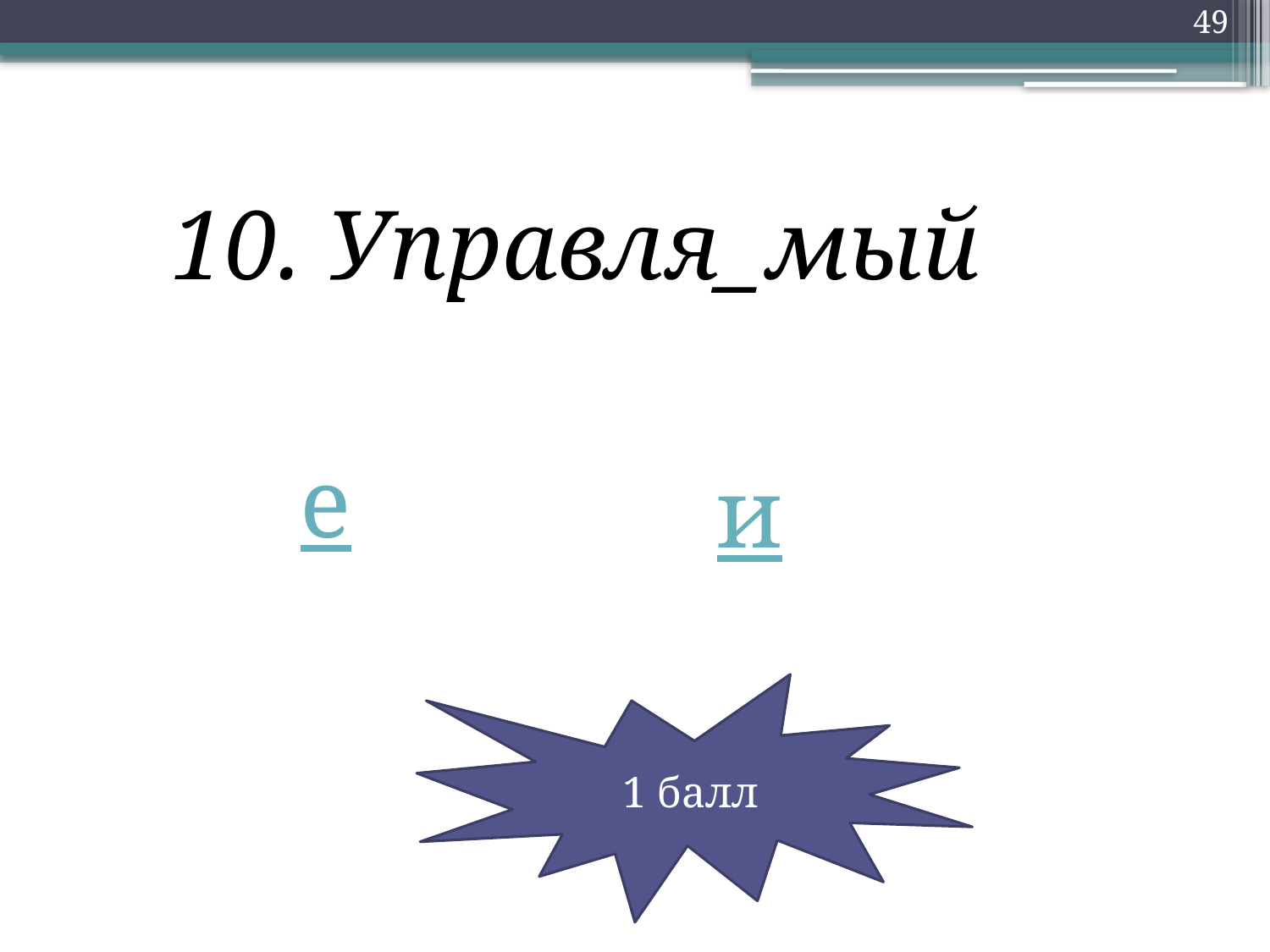

49
10. Управля_мый
е
и
1 балл